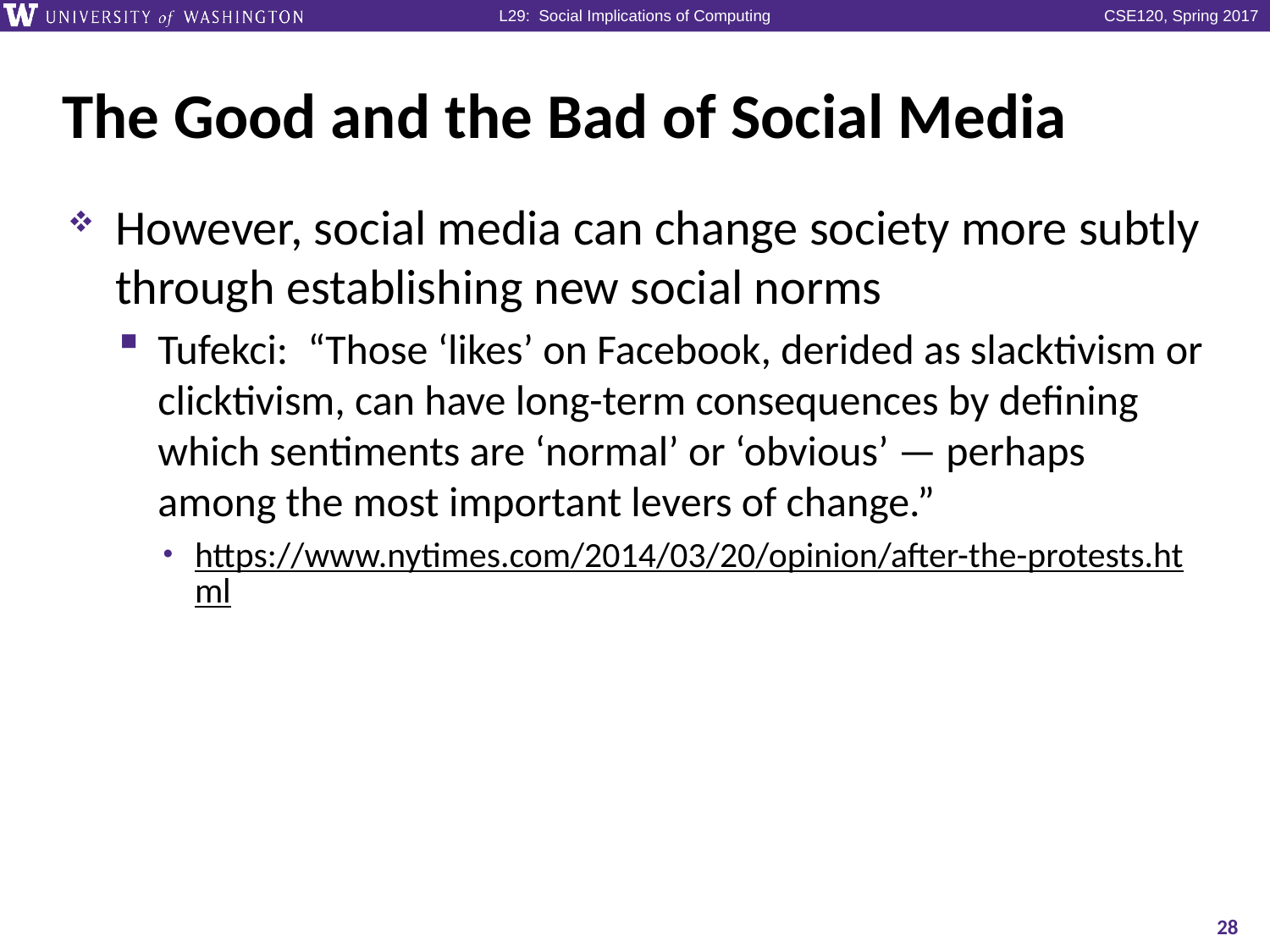

# The Good and the Bad of Social Media
However, social media can change society more subtly through establishing new social norms
Tufekci:  “Those ‘likes’ on Facebook, derided as slacktivism or clicktivism, can have long-term consequences by defining which sentiments are ‘normal’ or ‘obvious’ — perhaps among the most important levers of change.”
https://www.nytimes.com/2014/03/20/opinion/after-the-protests.html
28